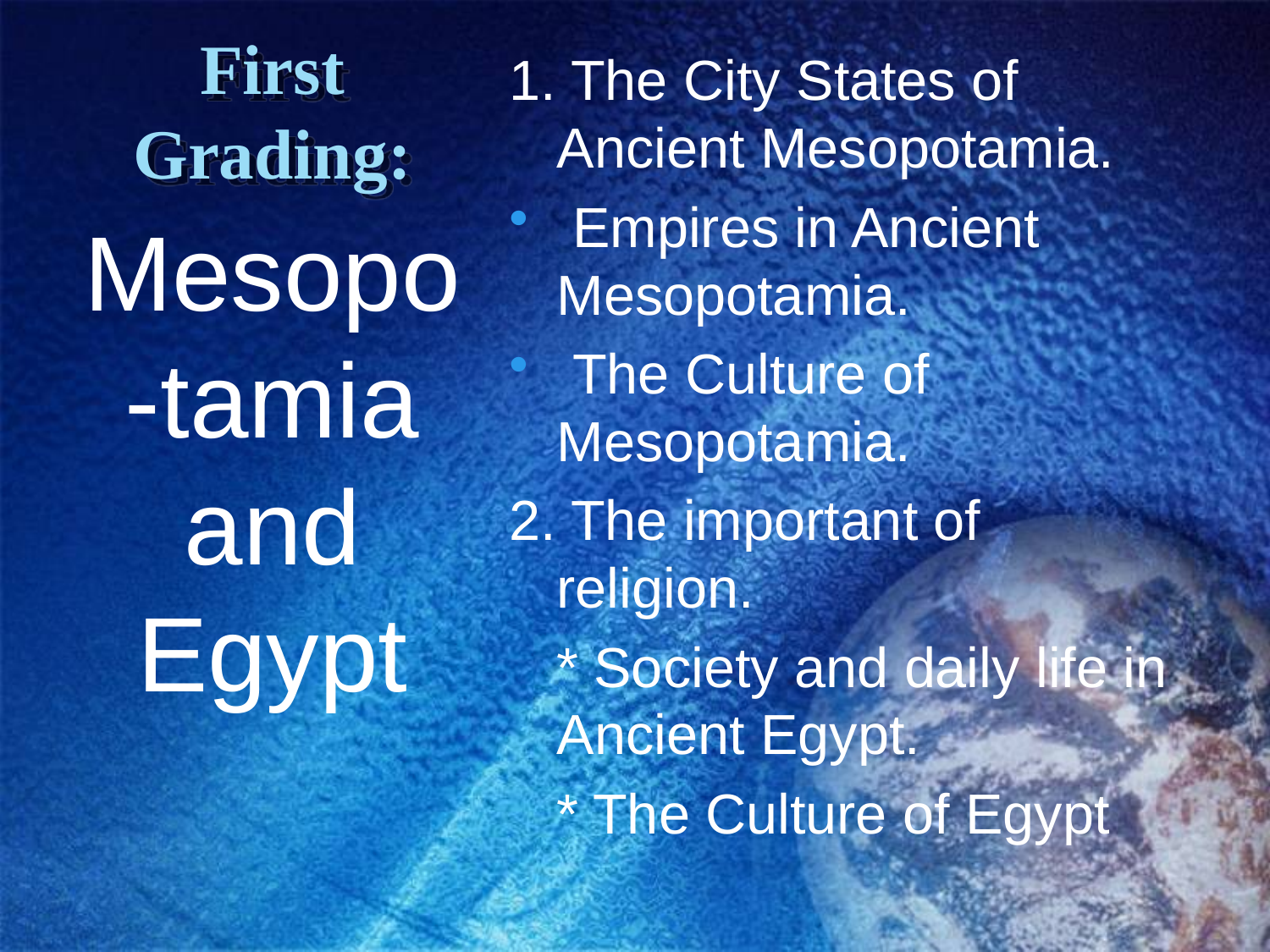

# First Grading:
1. The City States of Ancient Mesopotamia.
 Empires in Ancient Mesopotamia.
 The Culture of Mesopotamia.
2. The important of religion.
   * Society and daily life in Ancient Egypt.
   * The Culture of Egypt
Mesopo-tamia and Egypt